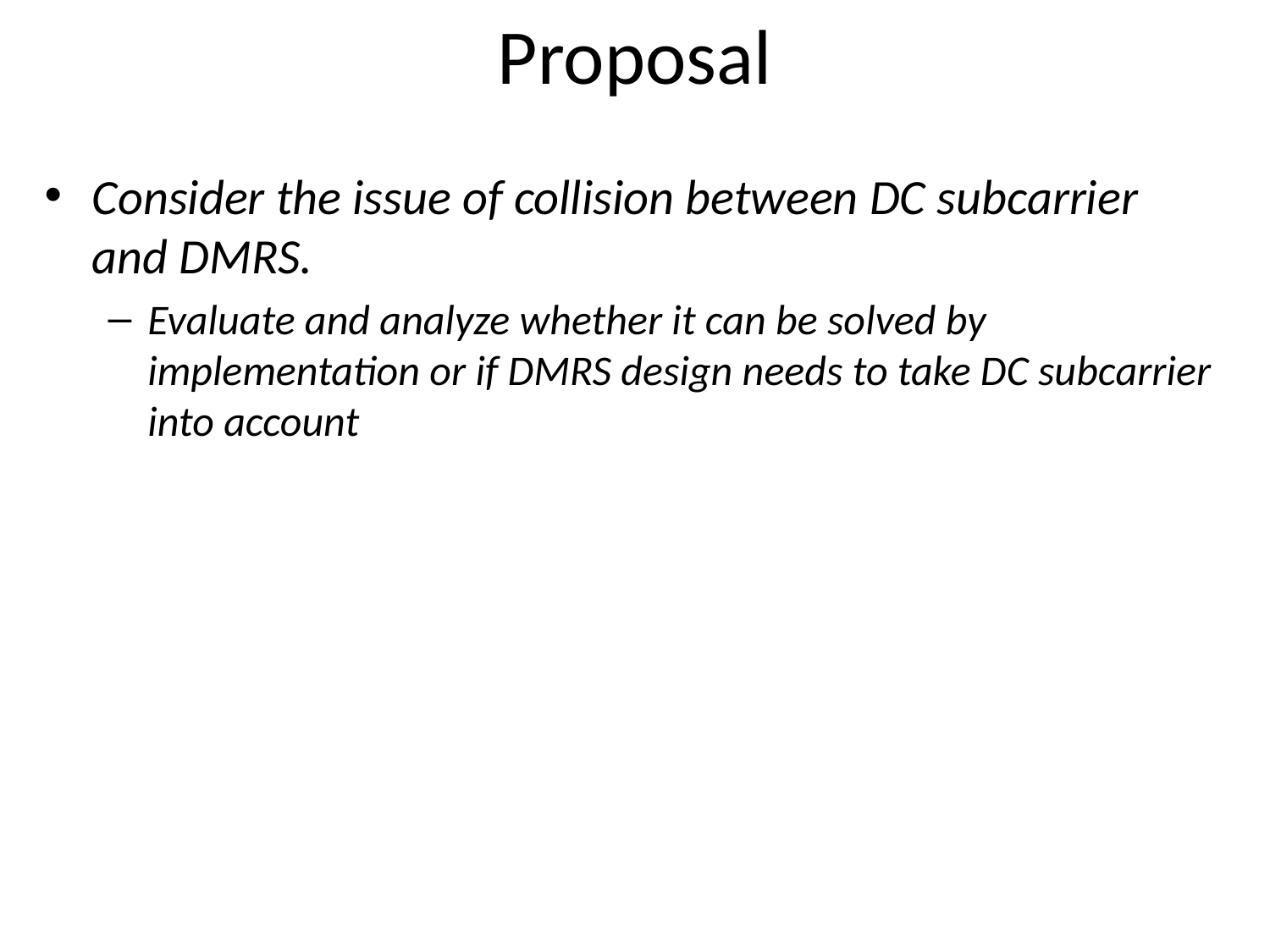

# Proposal
Consider the issue of collision between DC subcarrier and DMRS.
Evaluate and analyze whether it can be solved by implementation or if DMRS design needs to take DC subcarrier into account